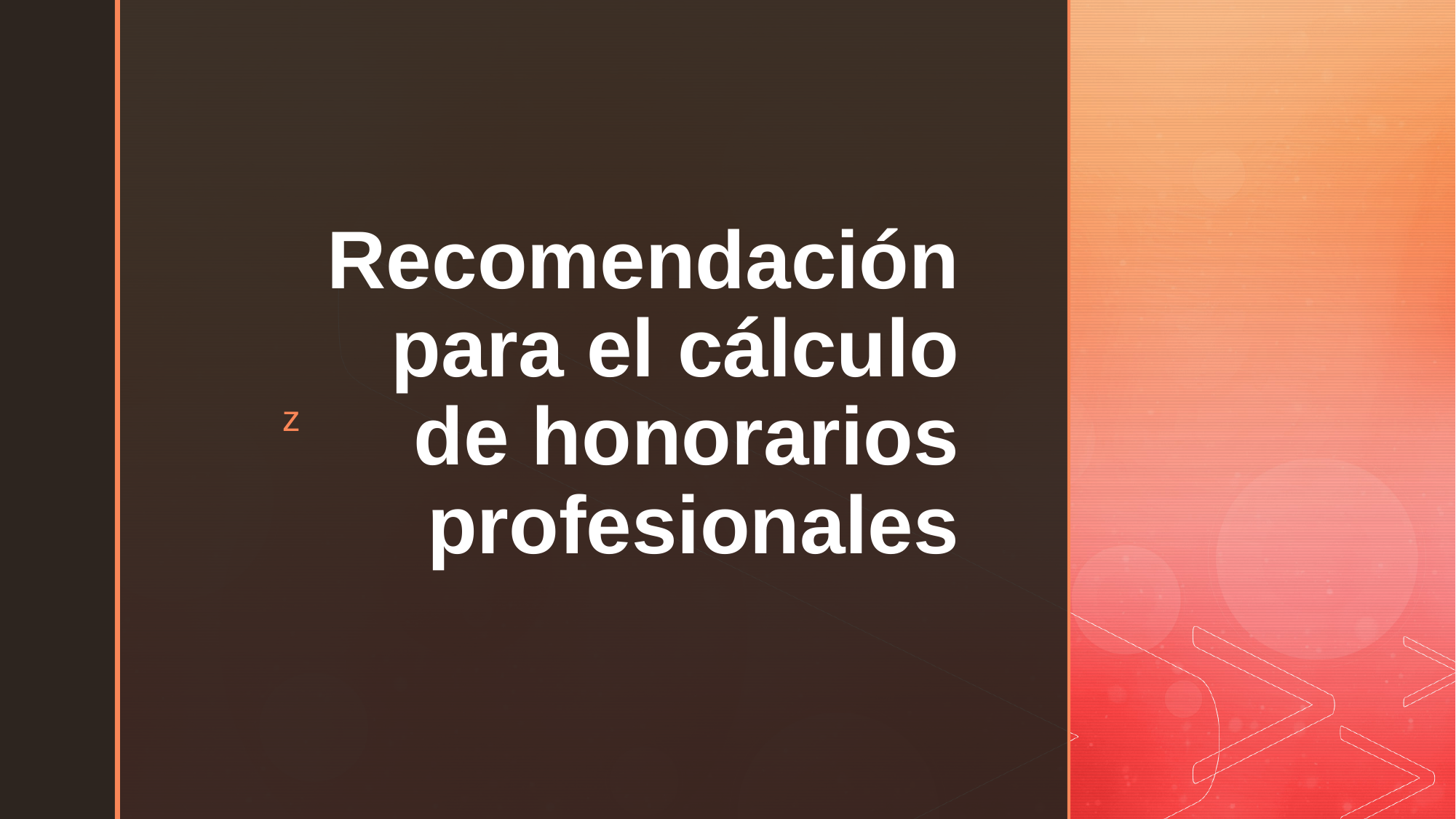

# Recomendaciónpara el cálculo de honorarios profesionales